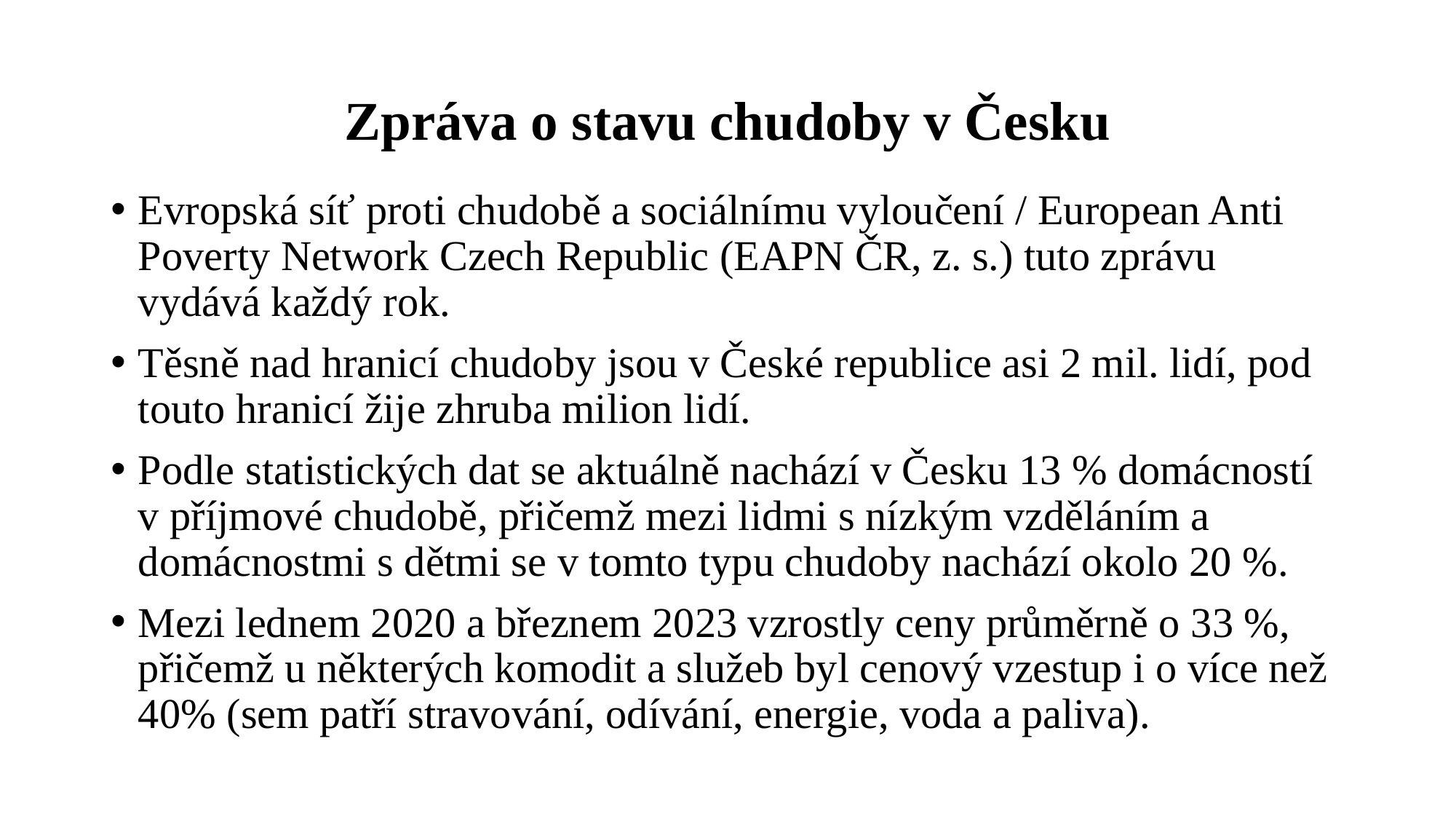

# Zpráva o stavu chudoby v Česku
Evropská síť proti chudobě a sociálnímu vyloučení / European Anti Poverty Network Czech Republic (EAPN ČR, z. s.) tuto zprávu vydává každý rok.
Těsně nad hranicí chudoby jsou v České republice asi 2 mil. lidí, pod touto hranicí žije zhruba milion lidí.
Podle statistických dat se aktuálně nachází v Česku 13 % domácností v příjmové chudobě, přičemž mezi lidmi s nízkým vzděláním a domácnostmi s dětmi se v tomto typu chudoby nachází okolo 20 %.
Mezi lednem 2020 a březnem 2023 vzrostly ceny průměrně o 33 %, přičemž u některých komodit a služeb byl cenový vzestup i o více než 40% (sem patří stravování, odívání, energie, voda a paliva).